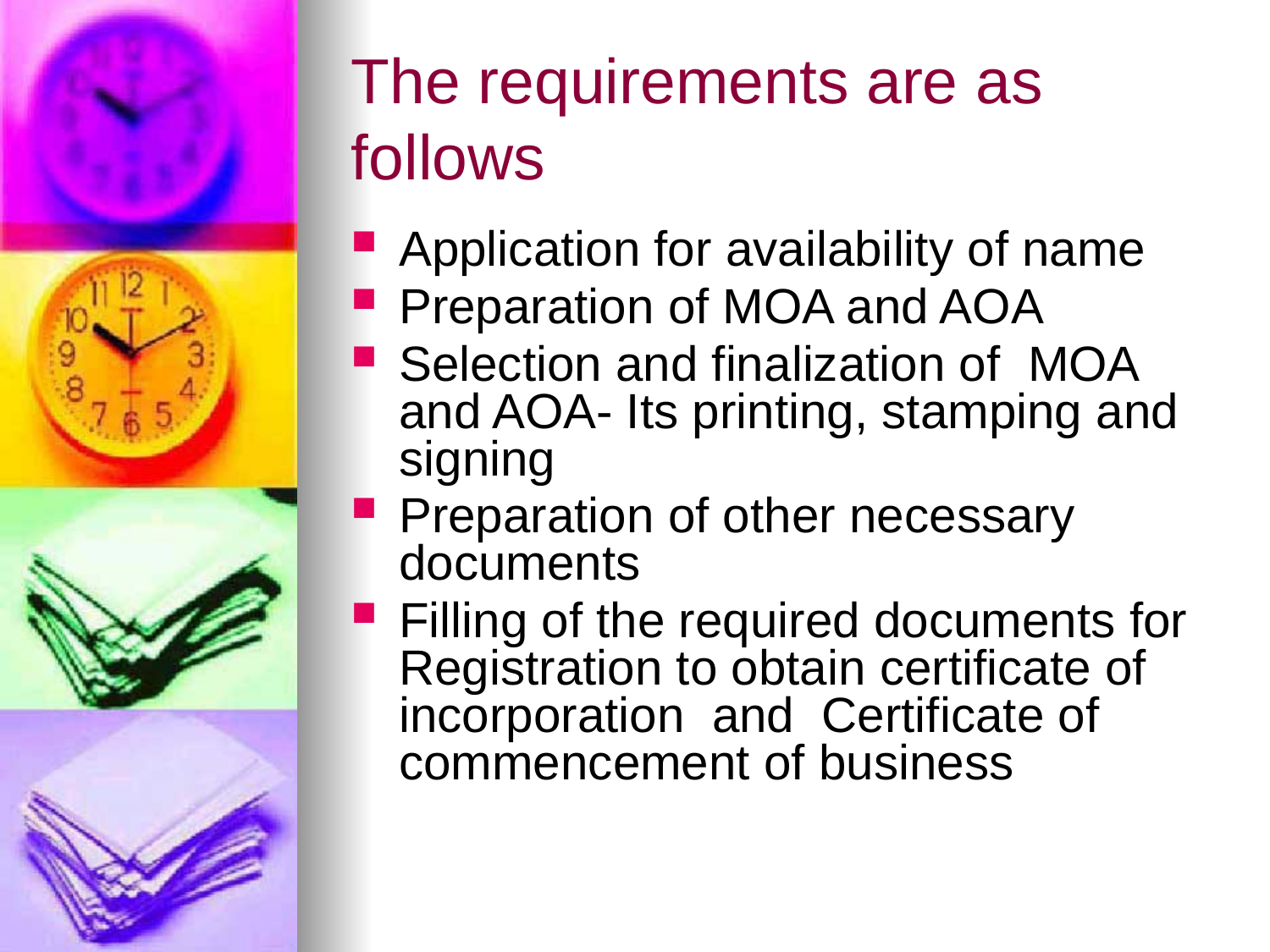

# The requirements are as follows
Application for availability of name
Preparation of MOA and AOA
Selection and finalization of  MOA and AOA- Its printing, stamping and signing
Preparation of other necessary documents
Filling of the required documents for Registration to obtain certificate of incorporation  and  Certificate of commencement of business